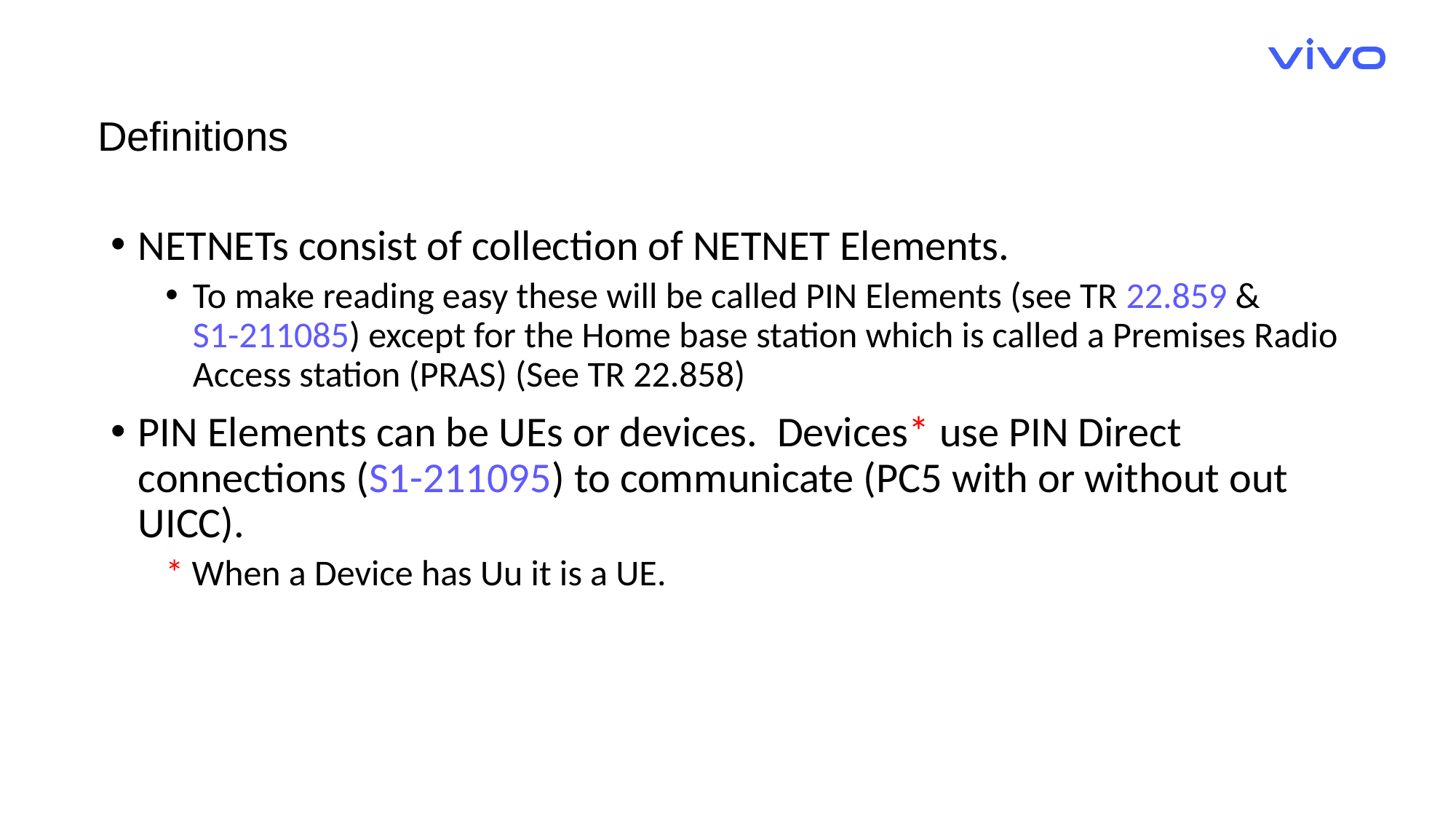

Definitions
NETNETs consist of collection of NETNET Elements.
To make reading easy these will be called PIN Elements (see TR 22.859 & S1-211085) except for the Home base station which is called a Premises Radio Access station (PRAS) (See TR 22.858)
PIN Elements can be UEs or devices.  Devices* use PIN Direct connections (S1-211095) to communicate (PC5 with or without out UICC).
* When a Device has Uu it is a UE.